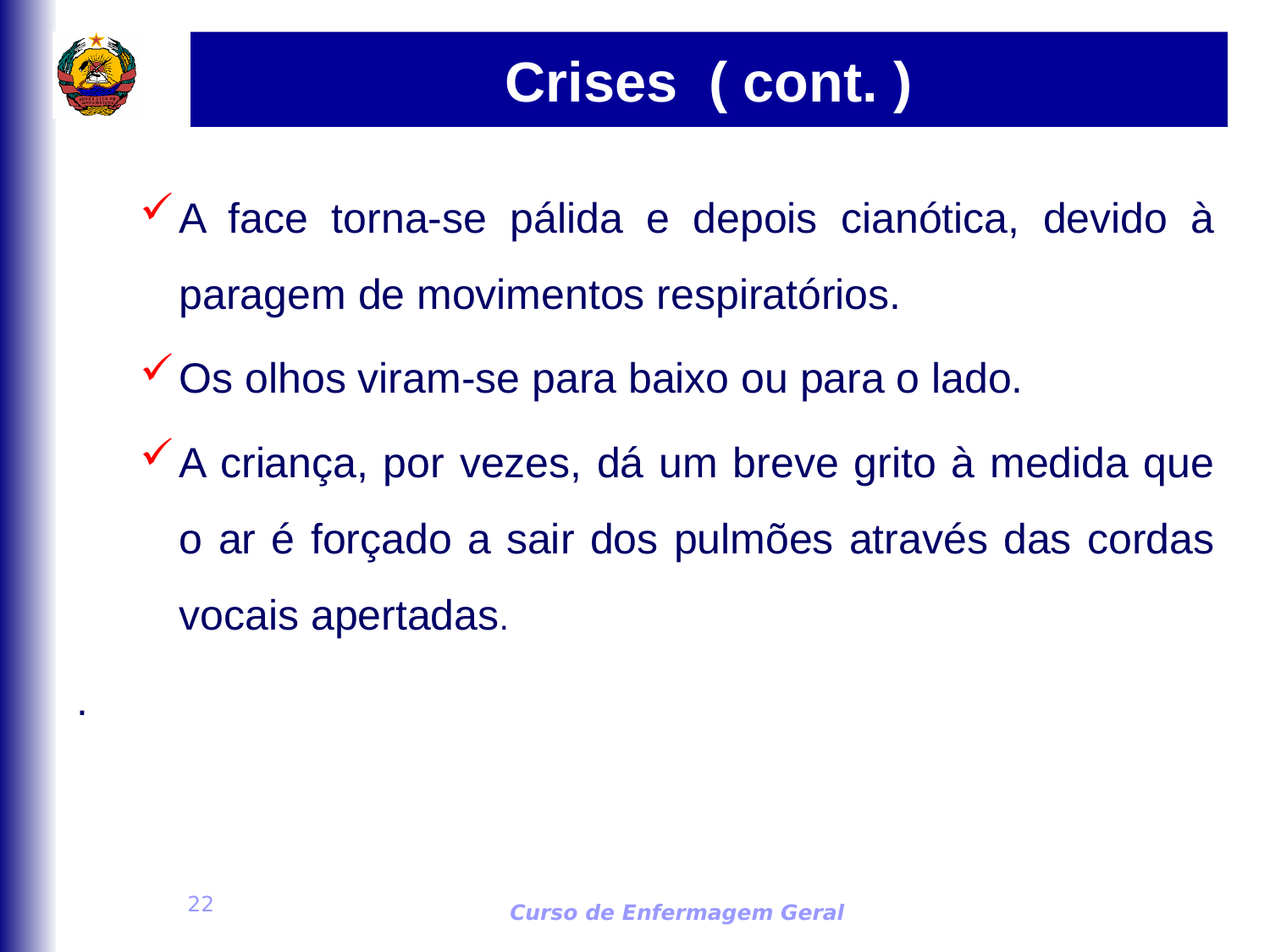

# Crises  ( cont. )
A face torna-se pálida e depois cianótica, devido à paragem de movimentos respiratórios.
Os olhos viram-se para baixo ou para o lado.
A criança, por vezes, dá um breve grito à medida que o ar é forçado a sair dos pulmões através das cordas vocais apertadas.
.

22
Curso de Enfermagem Geral